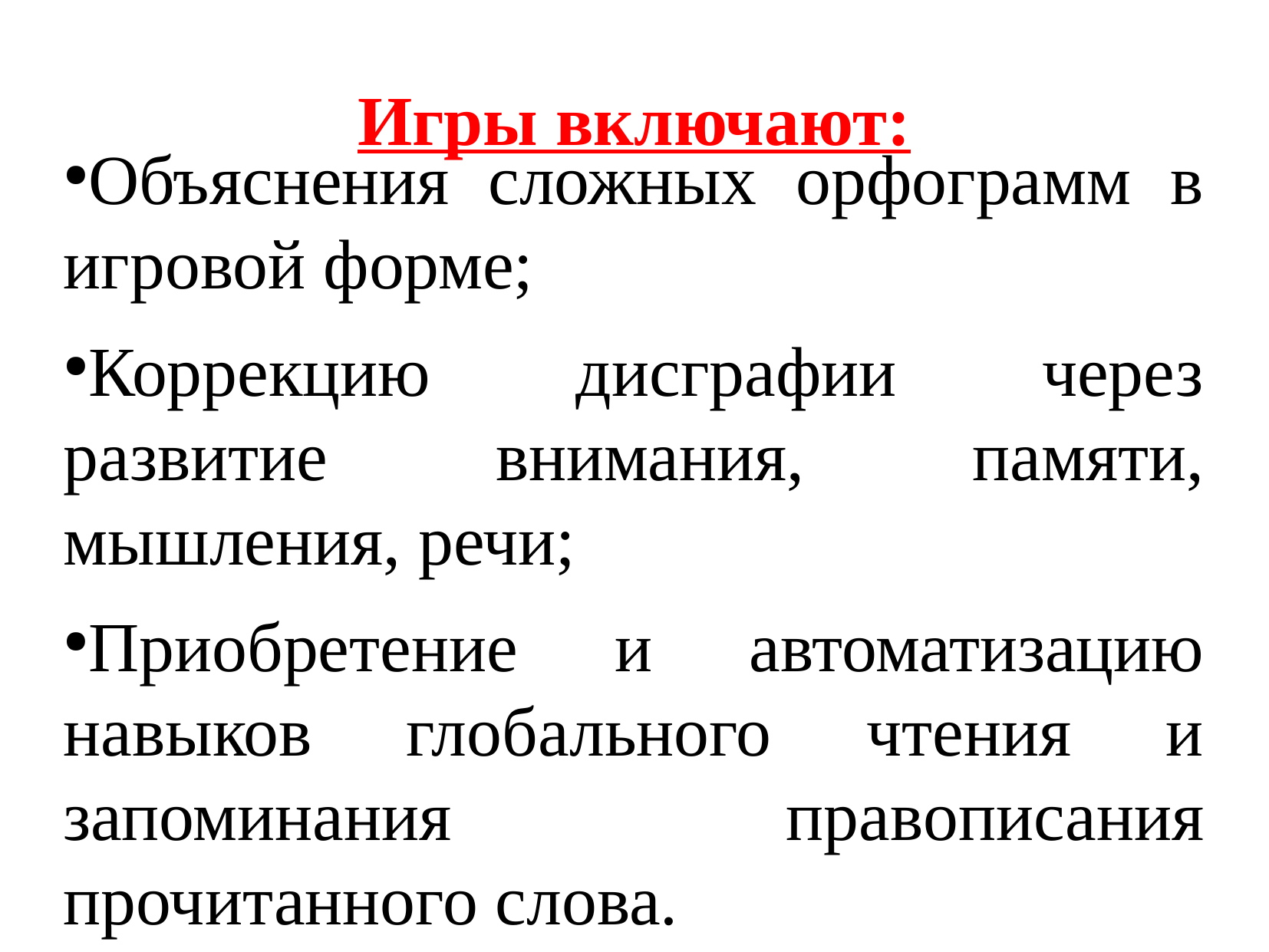

Игры включают:
Объяснения сложных орфограмм в игровой форме;
Коррекцию дисграфии через развитие внимания, памяти, мышления, речи;
Приобретение и автоматизацию навыков глобального чтения и запоминания правописания прочитанного слова.